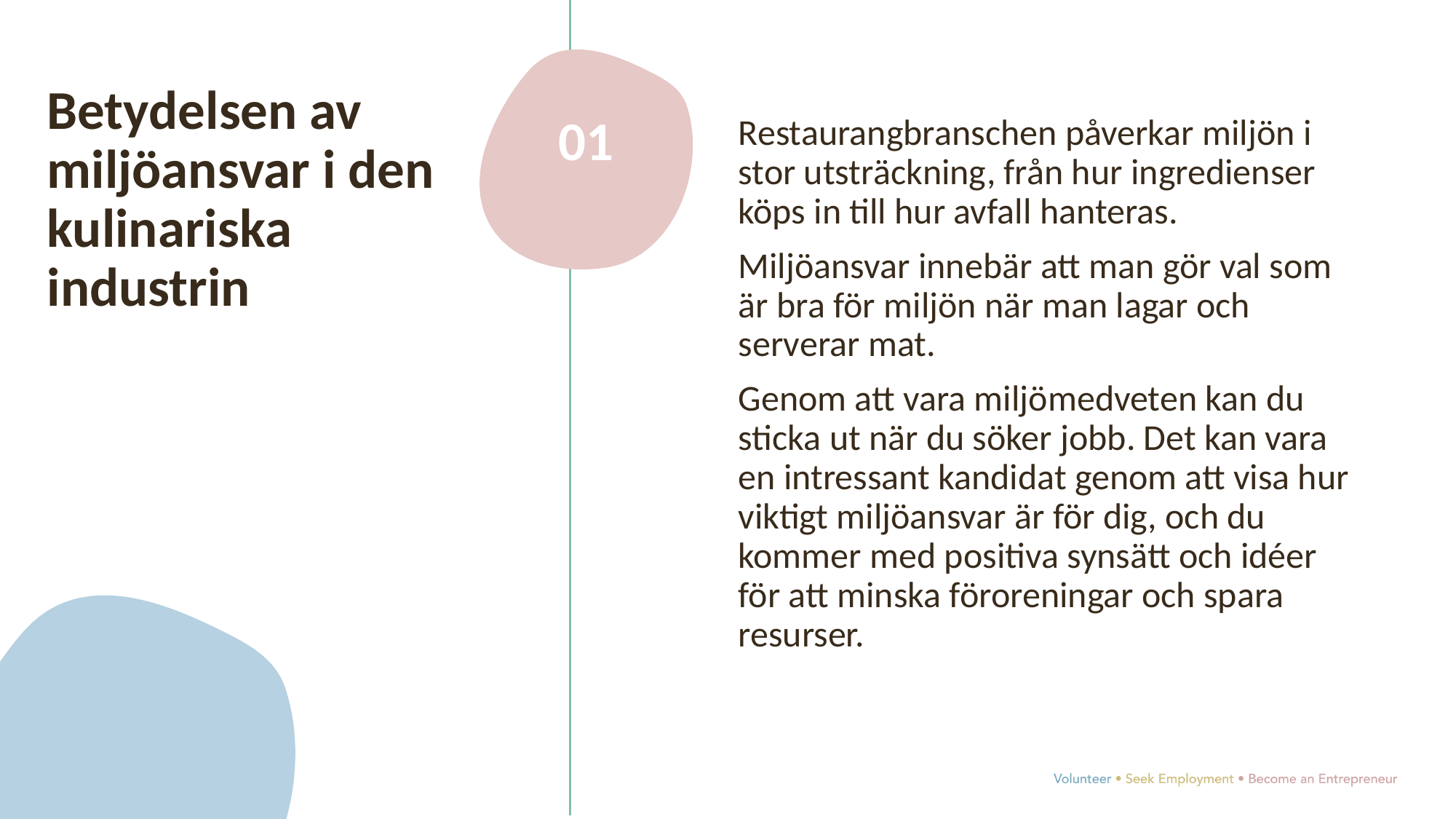

Betydelsen av miljöansvar i den kulinariska industrin
01
Restaurangbranschen påverkar miljön i stor utsträckning, från hur ingredienser köps in till hur avfall hanteras.
Miljöansvar innebär att man gör val som är bra för miljön när man lagar och serverar mat.
Genom att vara miljömedveten kan du sticka ut när du söker jobb. Det kan vara en intressant kandidat genom att visa hur viktigt miljöansvar är för dig, och du kommer med positiva synsätt och idéer för att minska föroreningar och spara resurser.